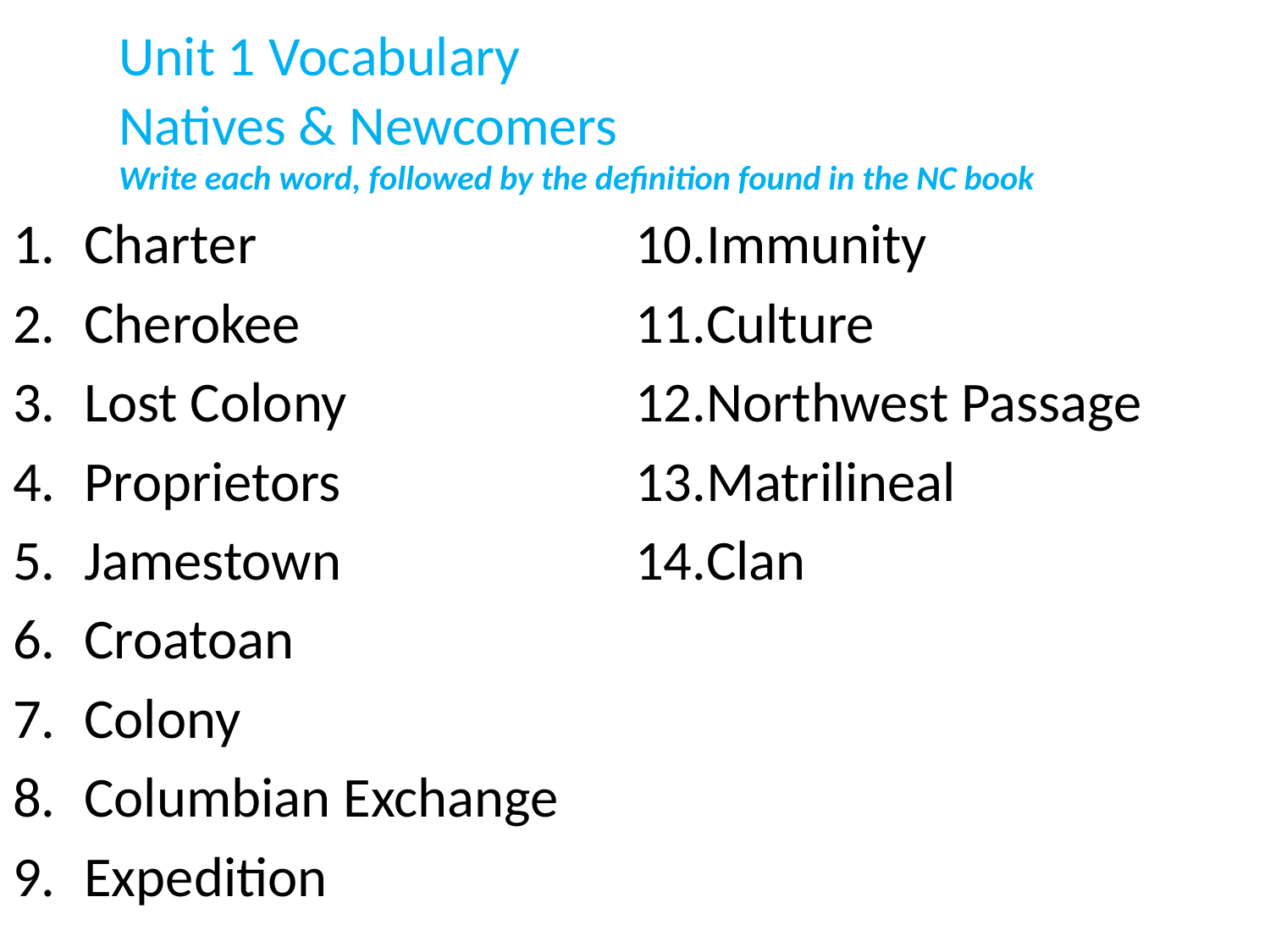

# Unit 1 Vocabulary Natives & Newcomers Write each word, followed by the definition found in the NC book
Charter
Cherokee
Lost Colony
Proprietors
Jamestown
Croatoan
Colony
Columbian Exchange
Expedition
Immunity
Culture
Northwest Passage
Matrilineal
Clan